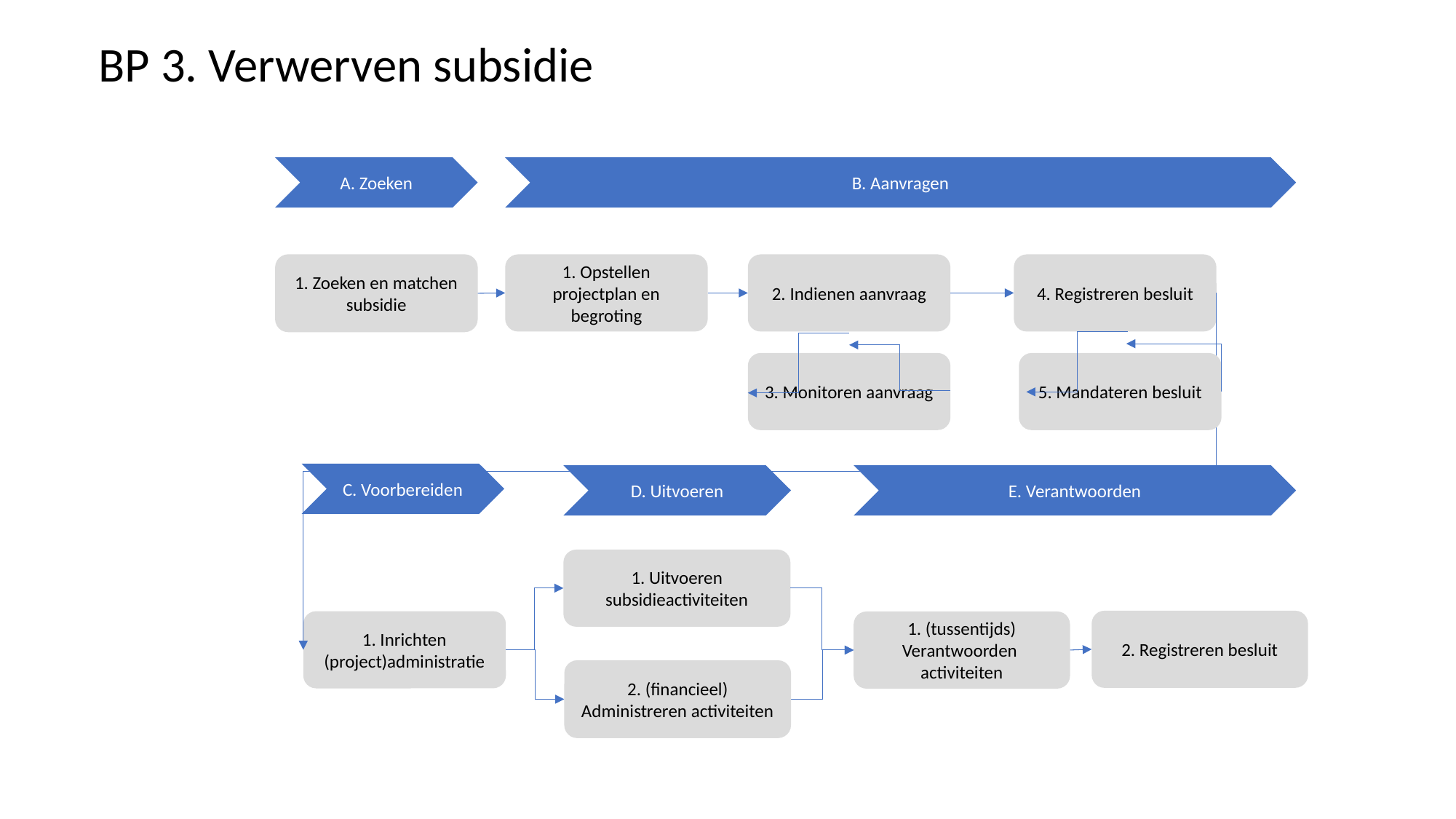

# BP 3. Verwerven subsidie
A. Zoeken
B. Aanvragen
1. Zoeken en matchen subsidie
1. Opstellen projectplan en begroting
2. Indienen aanvraag
4. Registreren besluit
3. Monitoren aanvraag
5. Mandateren besluit

C. Voorbereiden
D. Uitvoeren
E. Verantwoorden
1. Uitvoeren subsidieactiviteiten
2. Registreren besluit
1. Inrichten (project)administratie
1. (tussentijds) Verantwoorden  activiteiten
2. (financieel) Administreren activiteiten